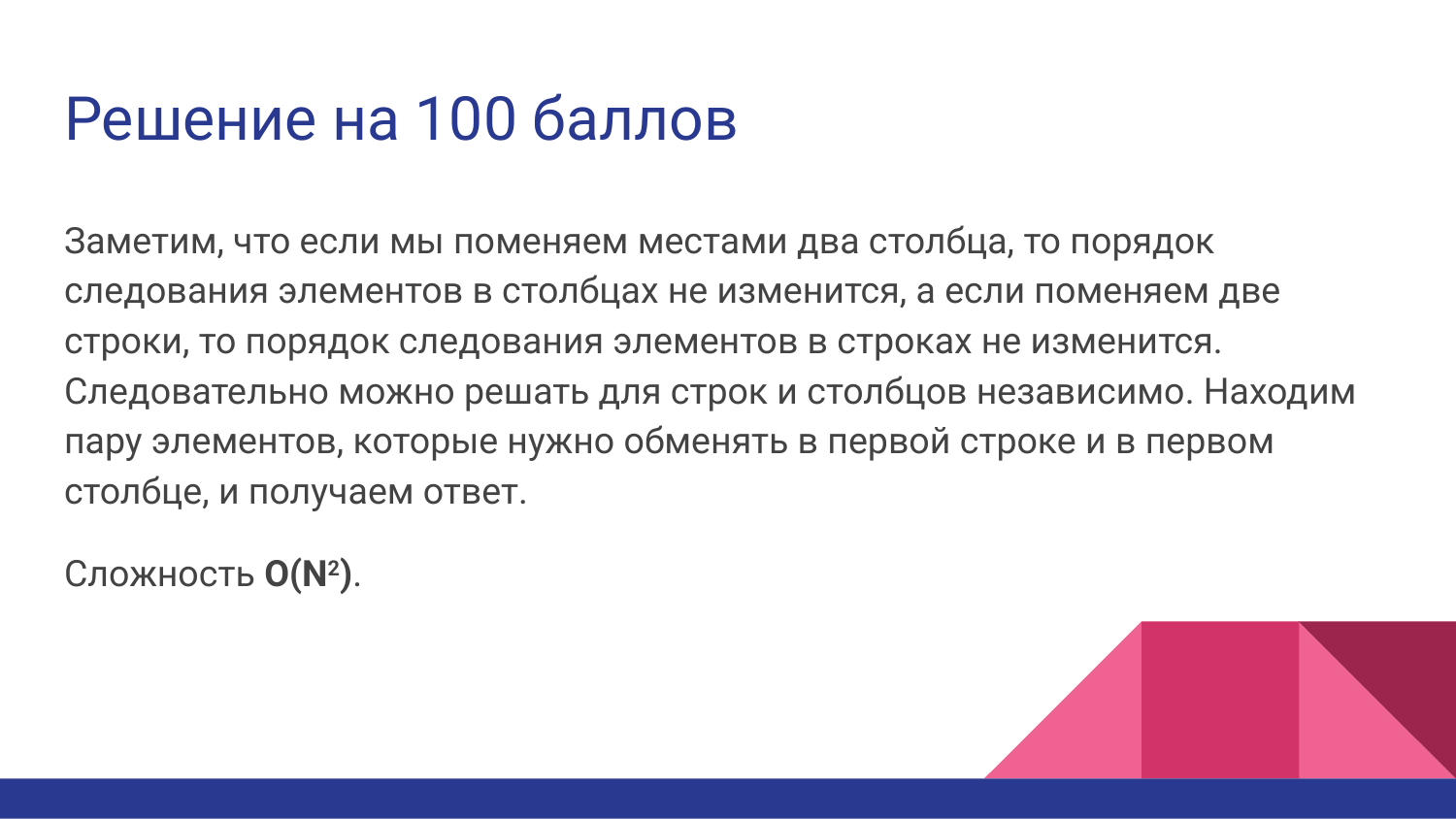

# Решение на 100 баллов
Заметим, что если мы поменяем местами два столбца, то порядок следования элементов в столбцах не изменится, а если поменяем две строки, то порядок следования элементов в строках не изменится. Следовательно можно решать для строк и столбцов независимо. Находим пару элементов, которые нужно обменять в первой строке и в первом столбце, и получаем ответ.
Сложность O(N2).